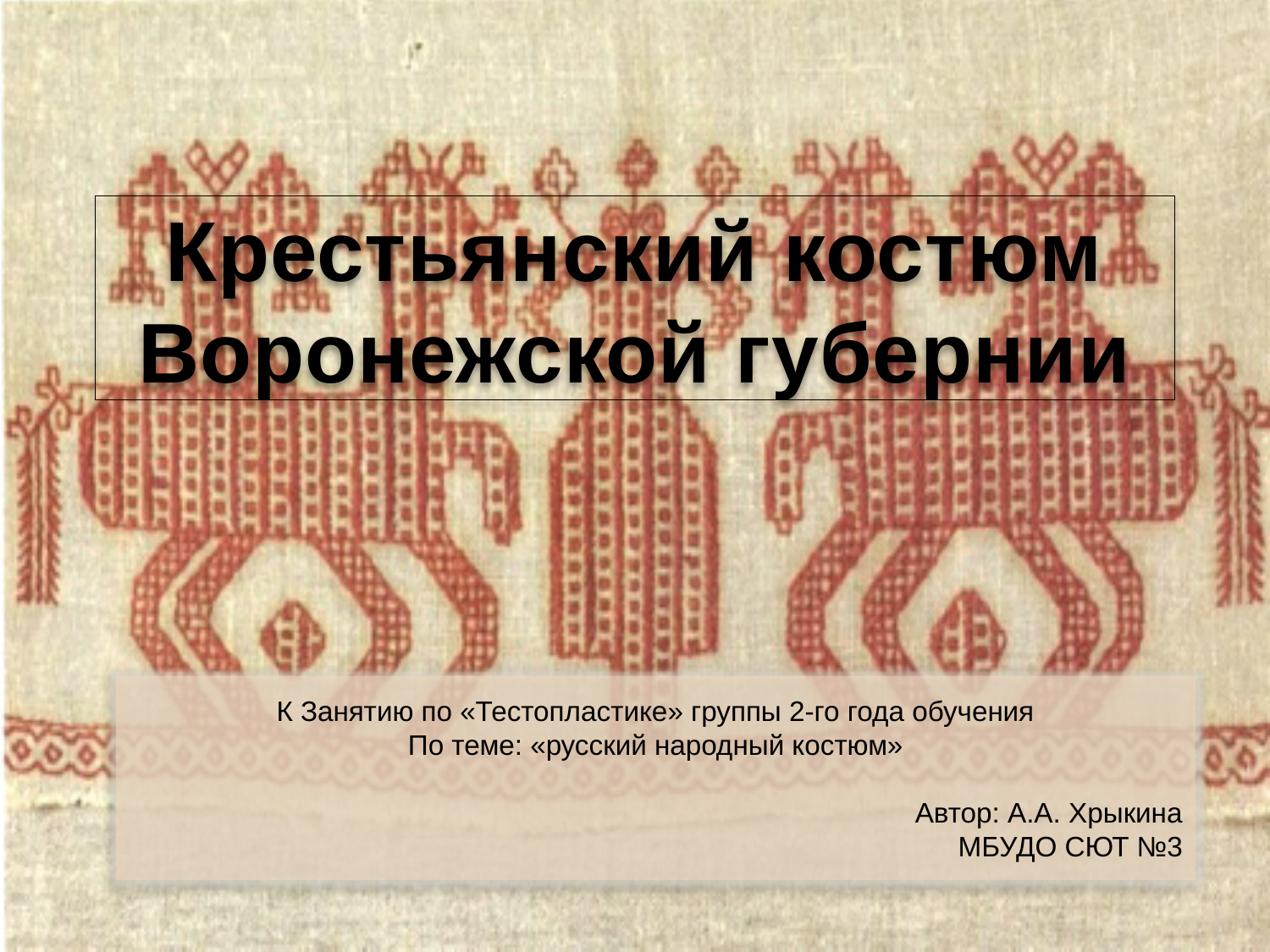

# Крестьянский костюм Воронежской губернии
К Занятию по «Тестопластике» группы 2-го года обучения
По теме: «русский народный костюм»

Автор: А.А. Хрыкина
МБУДО СЮТ №3